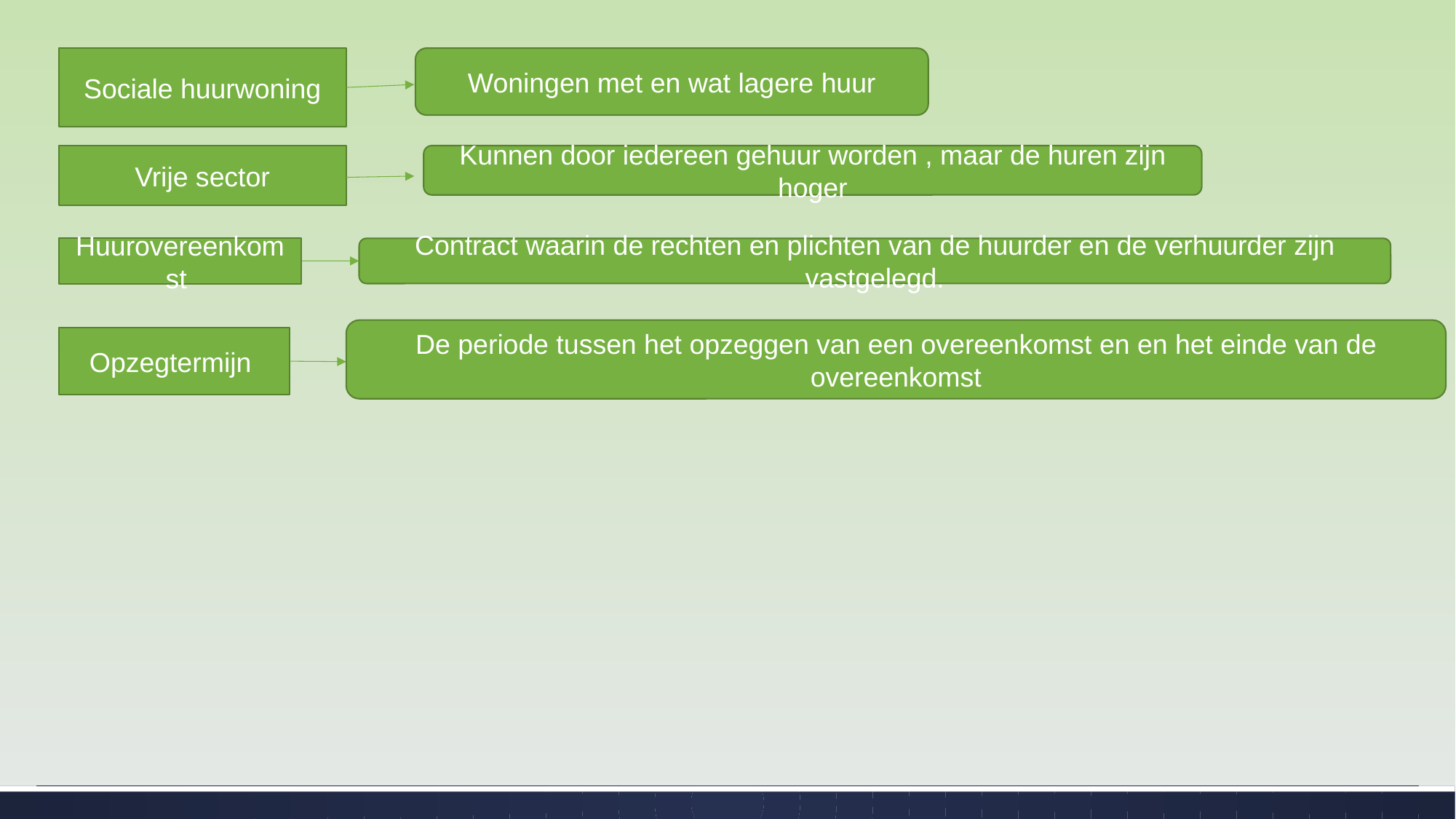

Sociale huurwoning
Woningen met en wat lagere huur
Vrije sector
Kunnen door iedereen gehuur worden , maar de huren zijn hoger
Huurovereenkomst
Contract waarin de rechten en plichten van de huurder en de verhuurder zijn vastgelegd.
De periode tussen het opzeggen van een overeenkomst en en het einde van de overeenkomst
Opzegtermijn